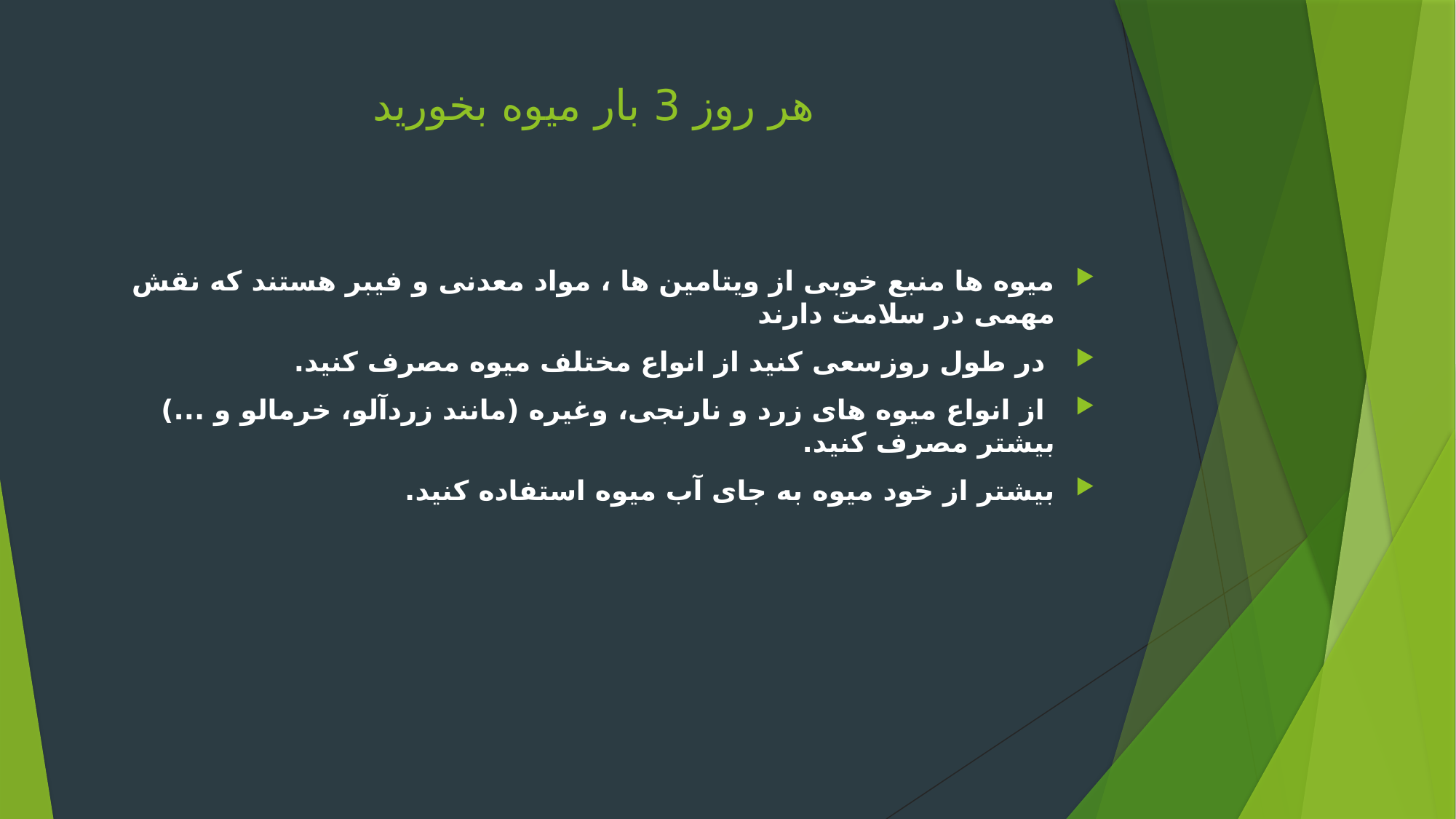

# هر روز 3 بار میوه بخورید
میوه ها منبع خوبی از ویتامین ها ، مواد معدنی و فیبر هستند که نقش مهمی در سلامت دارند
 در طول روزسعی کنید از انواع مختلف میوه مصرف کنید.
 از انواع میوه های زرد و نارنجی، وغیره (مانند زردآلو، خرمالو و ...) بیشتر مصرف کنید.
بیشتر از خود میوه به جای آب میوه استفاده کنید.